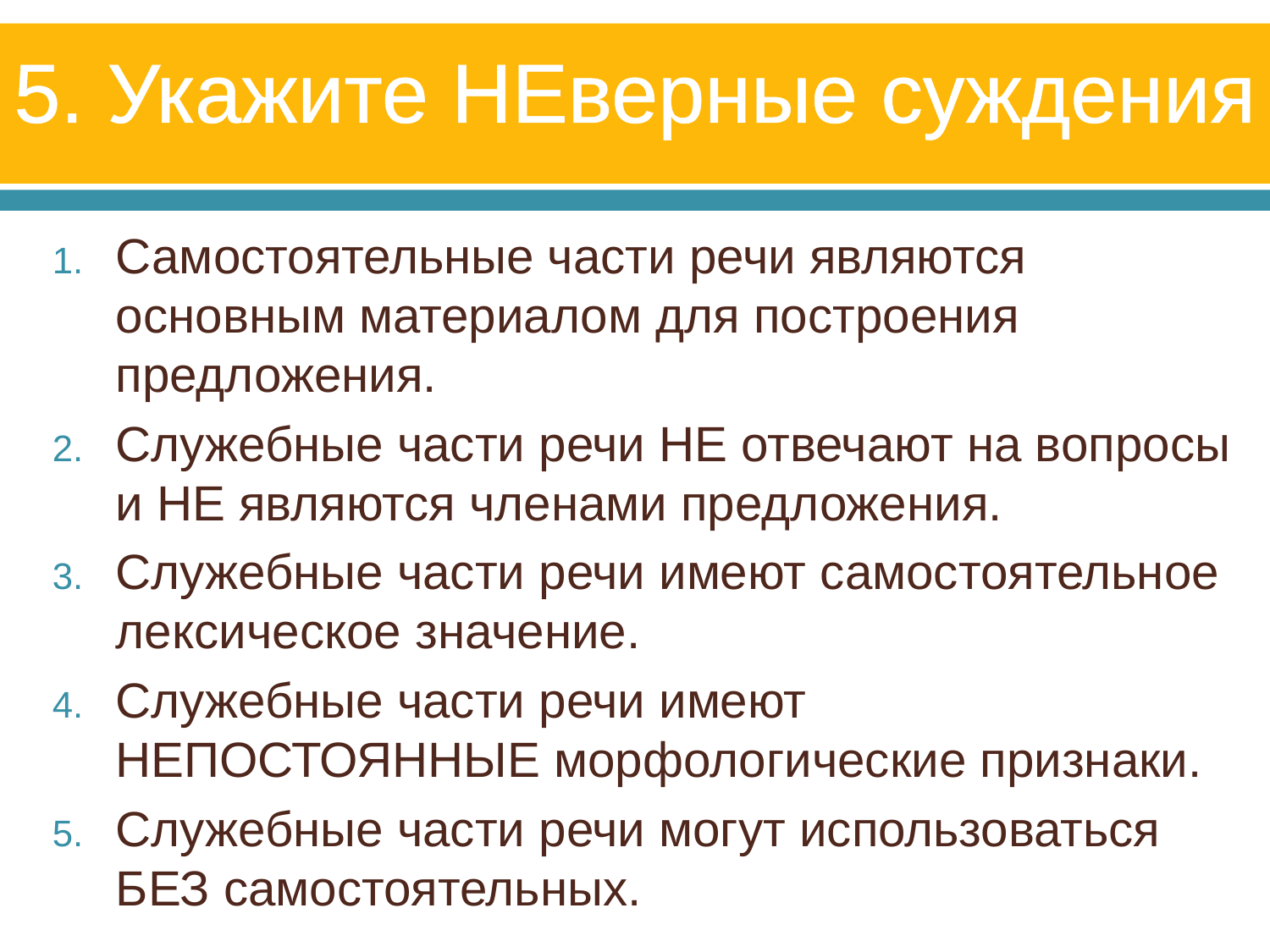

# 5. Укажите НЕверные суждения
Самостоятельные части речи являются основным материалом для построения предложения.
Служебные части речи НЕ отвечают на вопросы и НЕ являются членами предложения.
Служебные части речи имеют самостоятельное лексическое значение.
Служебные части речи имеют НЕПОСТОЯННЫЕ морфологические признаки.
Служебные части речи могут использоваться БЕЗ самостоятельных.